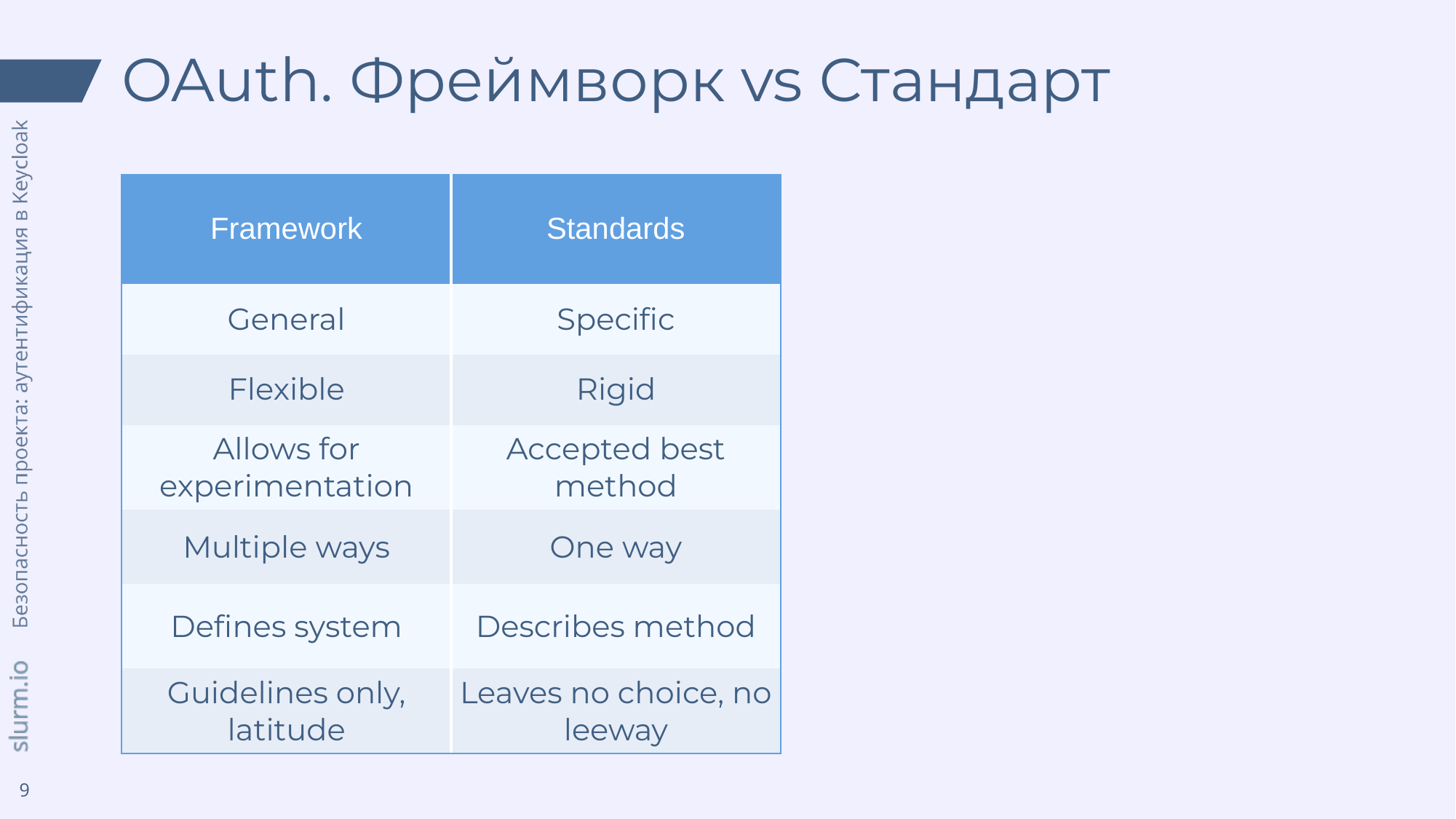

# OAuth. Фреймворк vs Стандарт
| Framework | Standards |
| --- | --- |
| General | Specific |
| Flexible | Rigid |
| Allows for experimentation | Accepted best method |
| Multiple ways | One way |
| Defines system | Describes method |
| Guidelines only, latitude | Leaves no choice, no leeway |